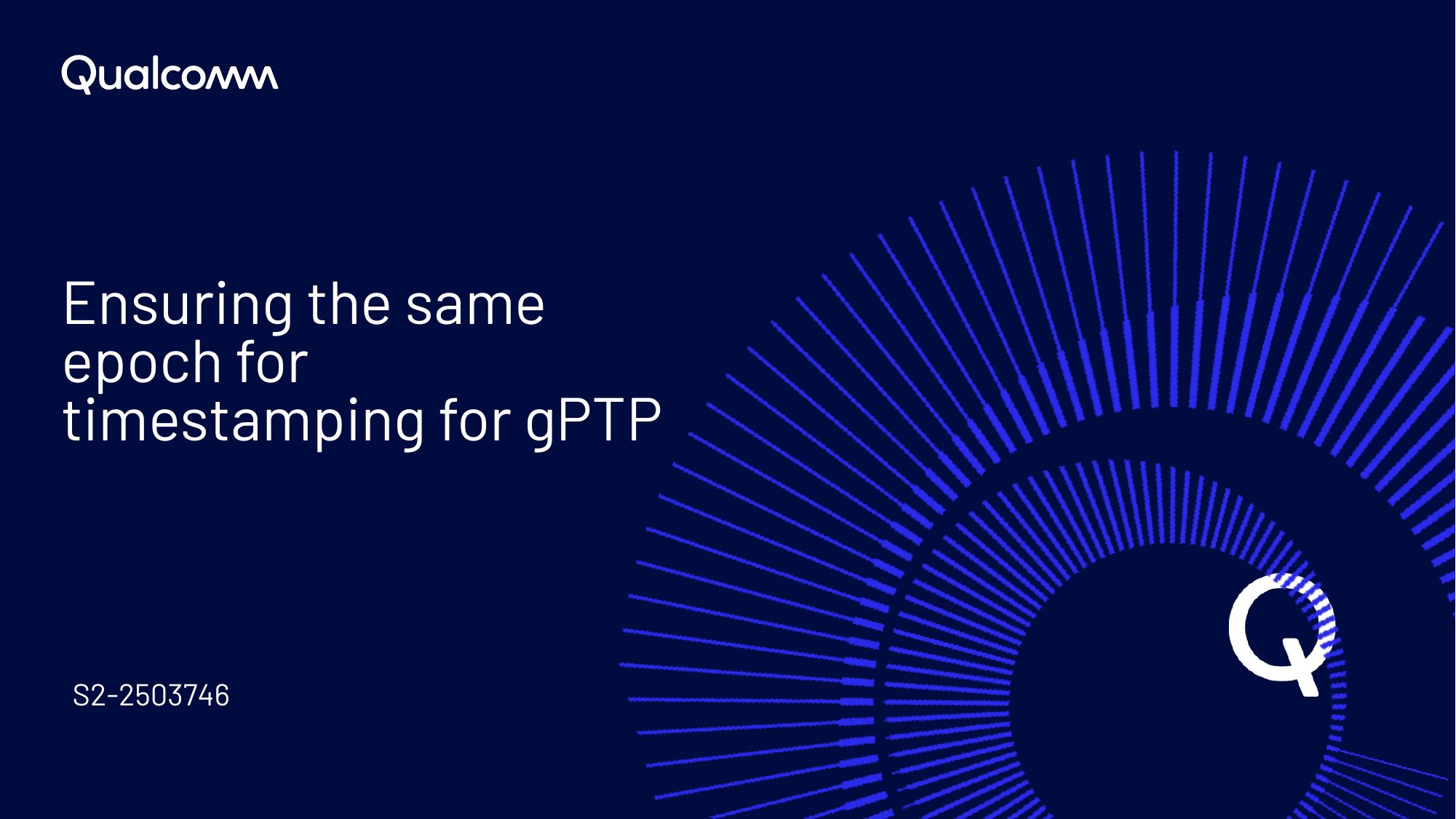

# Ensuring the same epoch for timestamping for gPTP

S2-2503746